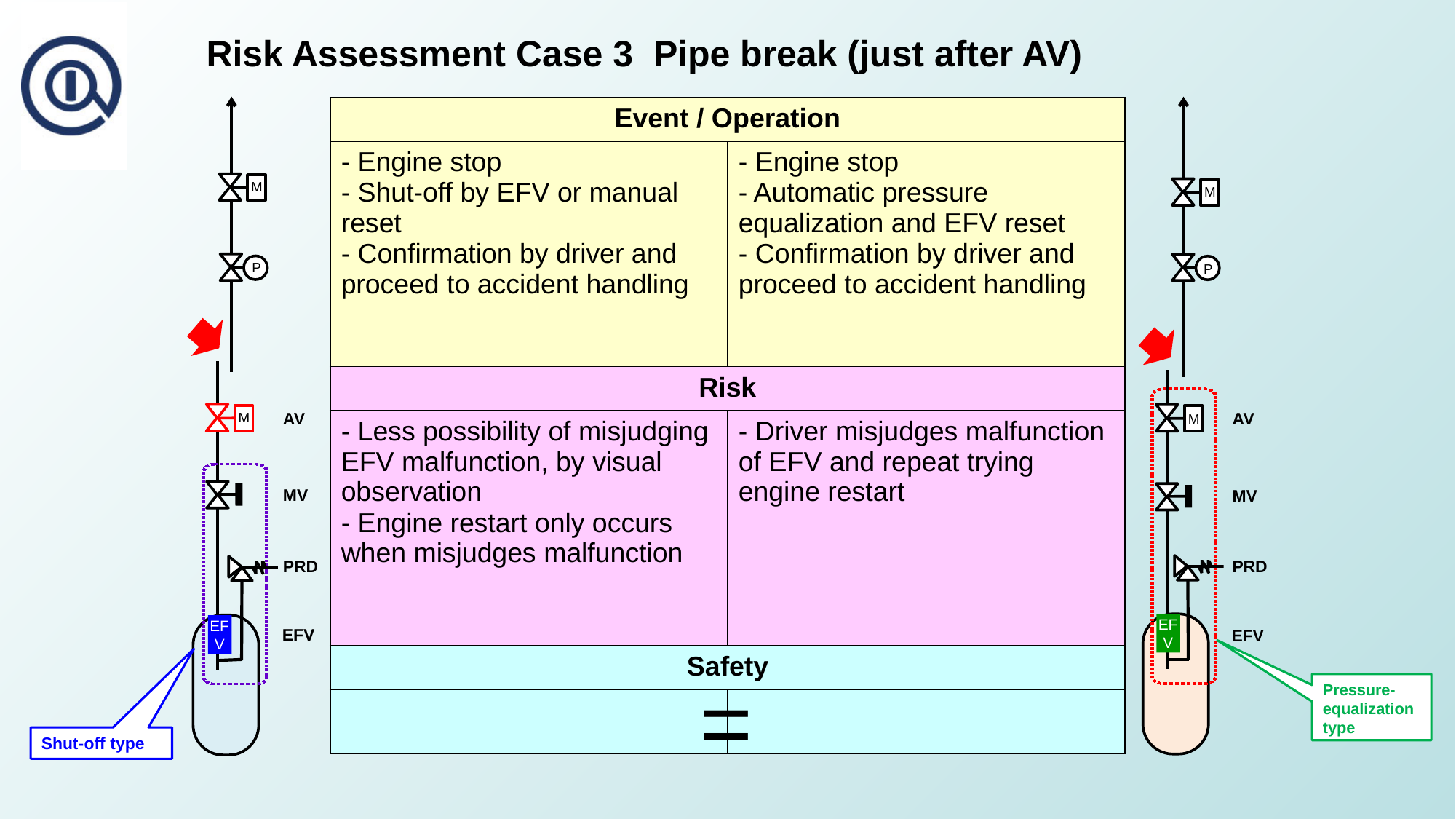

Risk Assessment Case 3  Pipe break (just after AV)
| Event / Operation |  |
| --- | --- |
| - Engine stop - Shut-off by EFV or manual reset - Confirmation by driver and proceed to accident handling | - Engine stop - Automatic pressure equalization and EFV reset - Confirmation by driver and proceed to accident handling |
| Risk |  |
| - Less possibility of misjudging EFV malfunction, by visual observation - Engine restart only occurs when misjudges malfunction | - Driver misjudges malfunction of EFV and repeat trying engine restart |
| Safety |  |
|  |  |

M

M

P

P

M

M

AV
AV

MV
MV

PRD
PRD

EF
V

EF
V
EFV
EFV

=
Pressure-equalization type
Shut-off type